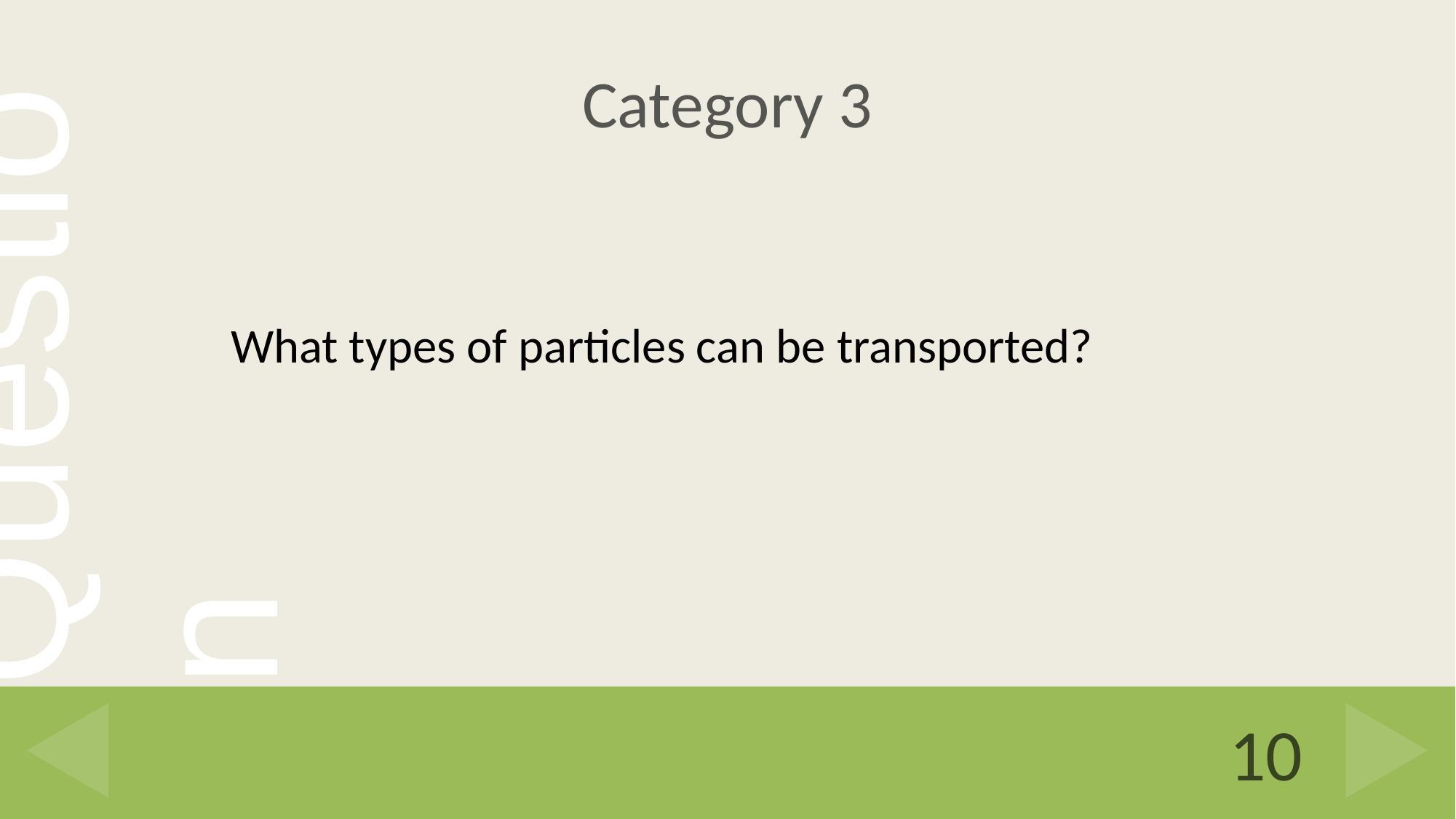

# Category 3
What types of particles can be transported?
10